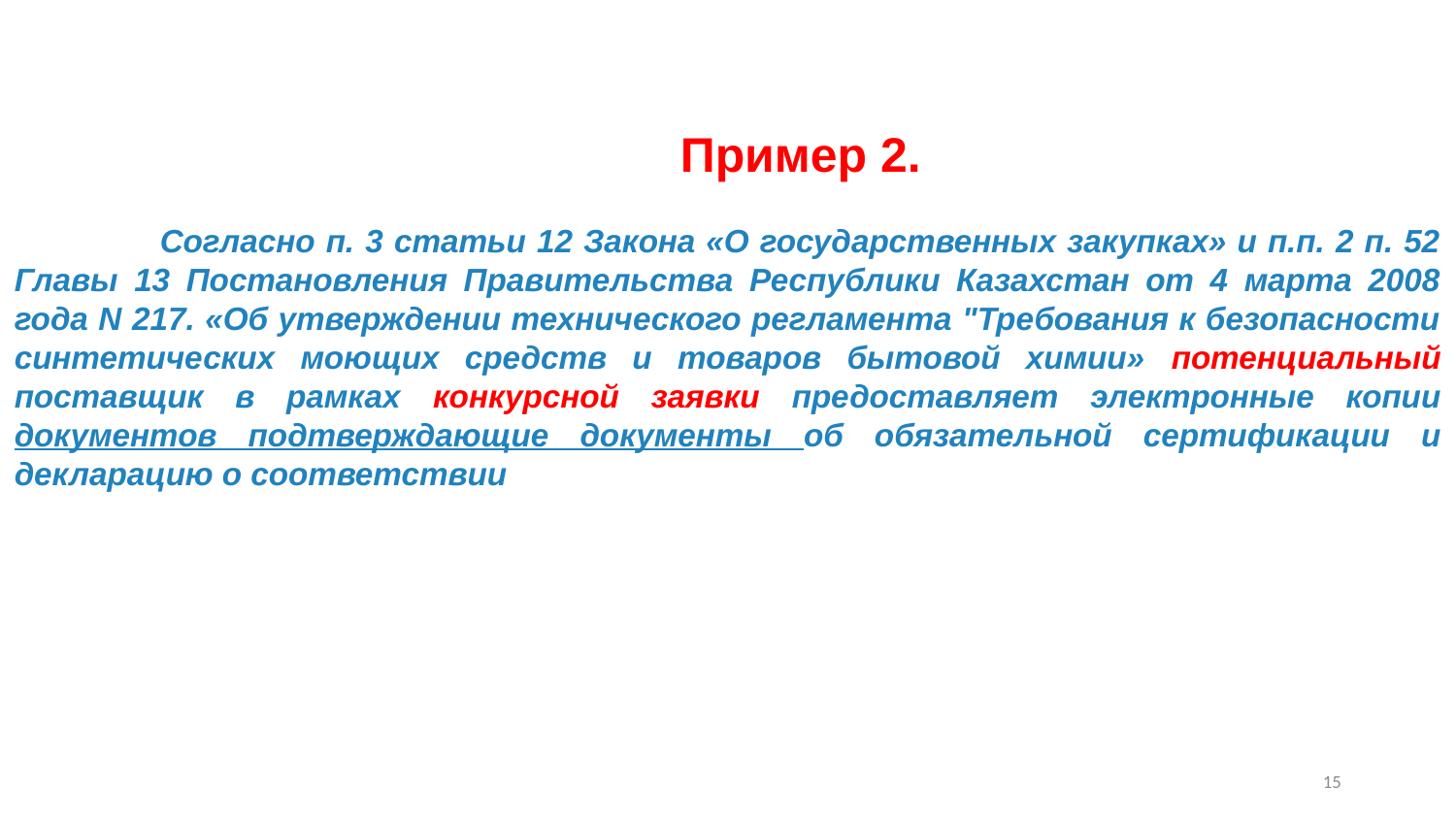

Пример 2.

	Согласно п. 3 статьи 12 Закона «О государственных закупках» и п.п. 2 п. 52 Главы 13 Постановления Правительства Республики Казахстан от 4 марта 2008 года N 217. «Об утверждении технического регламента "Требования к безопасности синтетических моющих средств и товаров бытовой химии» потенциальный поставщик в рамках конкурсной заявки предоставляет электронные копии документов подтверждающие документы об обязательной сертификации и декларацию о соответствии
15